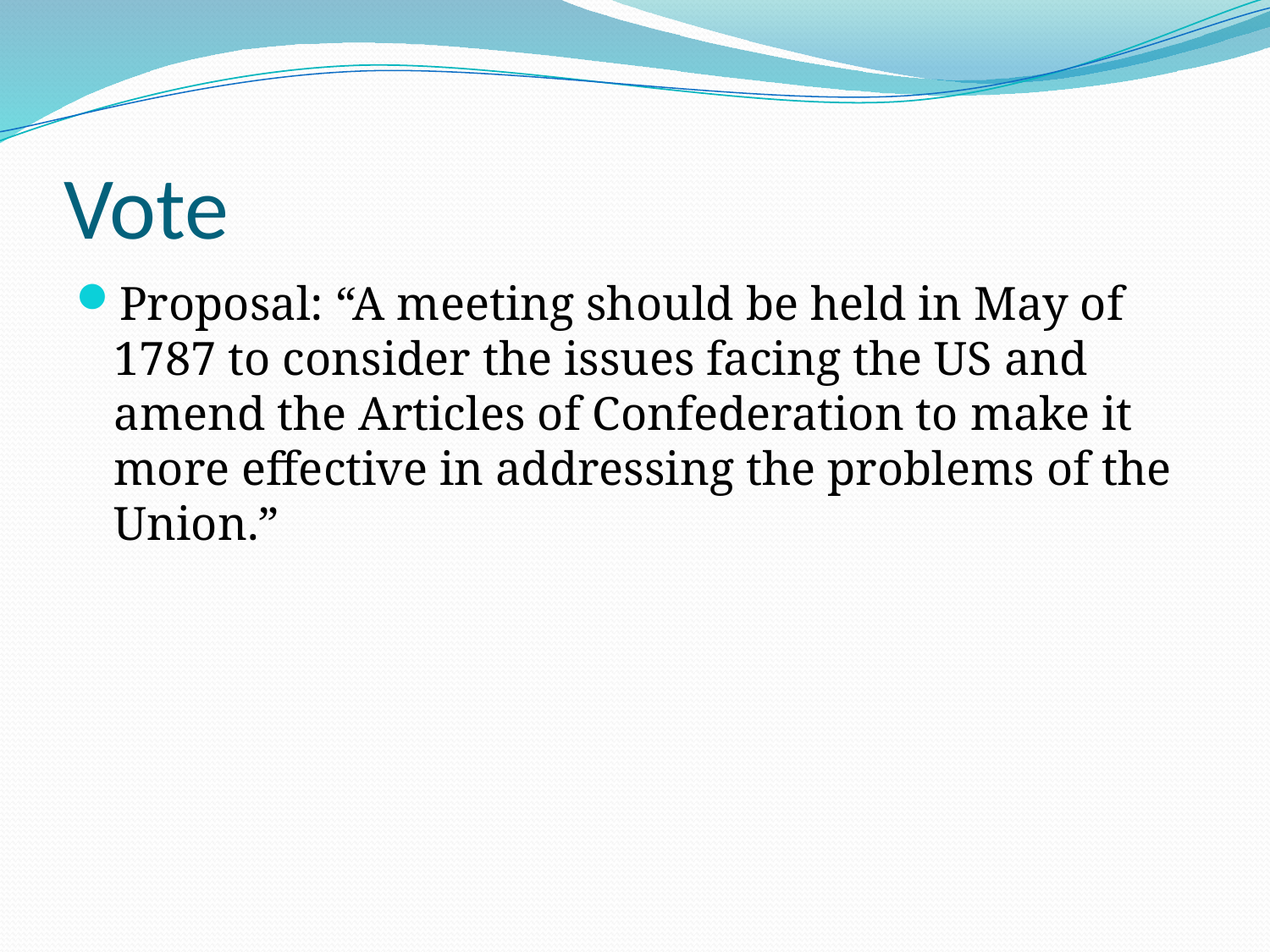

# Vote
Proposal: “A meeting should be held in May of 1787 to consider the issues facing the US and amend the Articles of Confederation to make it more effective in addressing the problems of the Union.”